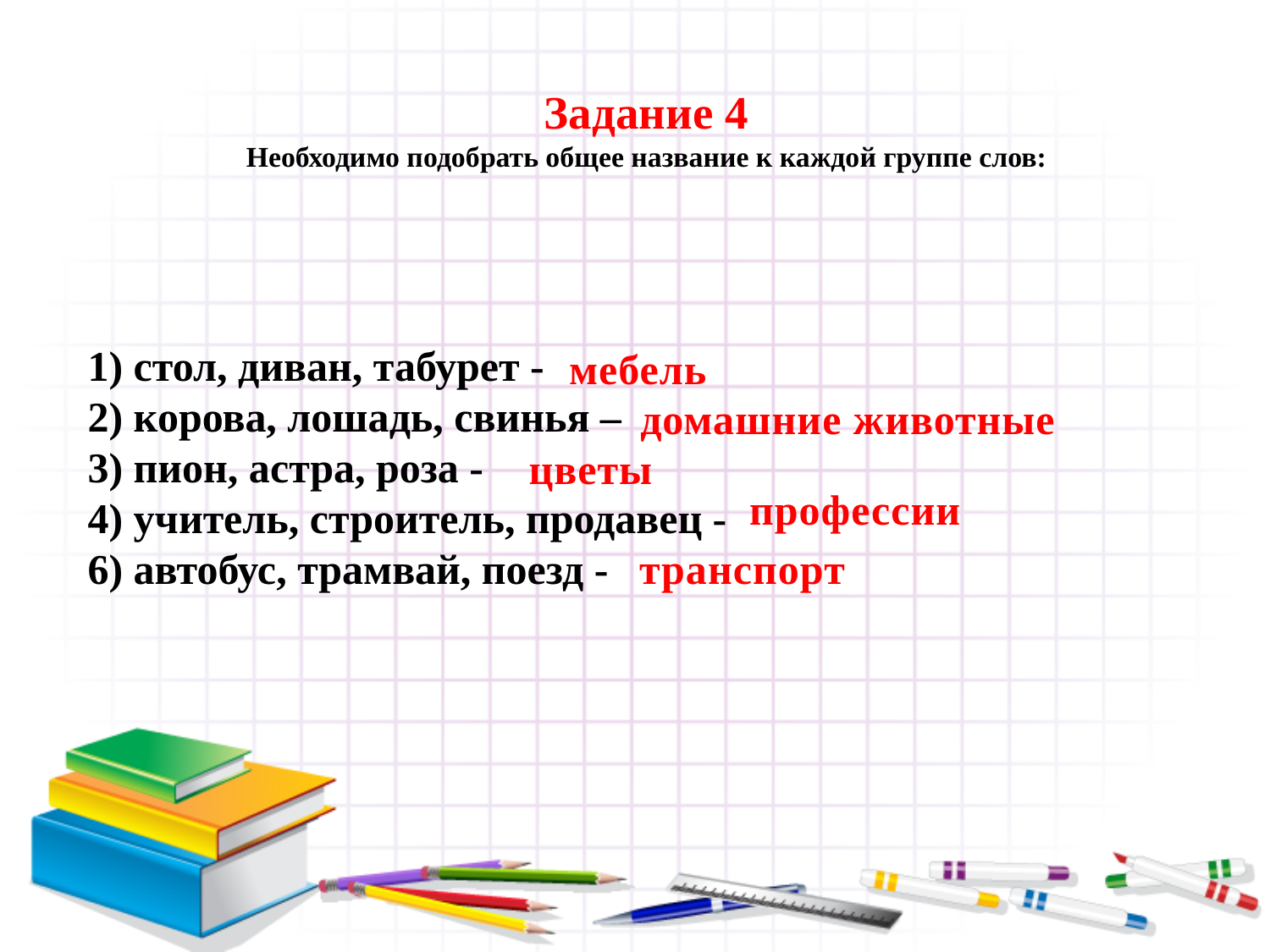

# Задание 4 Необходимо подобрать общее название к каждой группе слов:
1) стол, диван, табурет -
2) корова, лошадь, свинья –
3) пион, астра, роза -
4) учитель, строитель, продавец -
6) автобус, трамвай, поезд -
мебель
домашние животные
цветы
профессии
транспорт